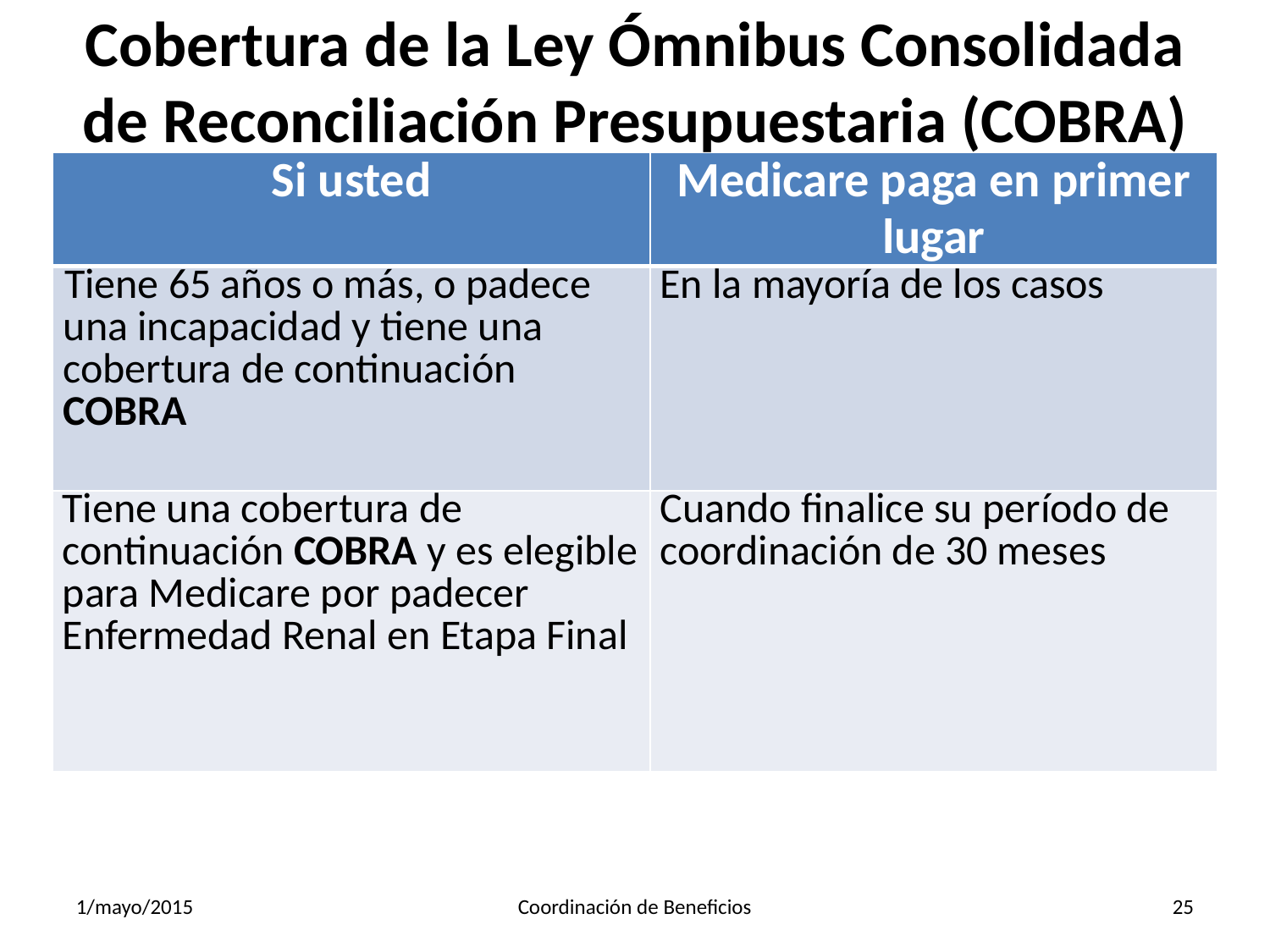

# Cobertura de la Ley Ómnibus Consolidada de Reconciliación Presupuestaria (COBRA)
| Si usted | Medicare paga en primer lugar |
| --- | --- |
| Tiene 65 años o más, o padece una incapacidad y tiene una cobertura de continuación COBRA | En la mayoría de los casos |
| Tiene una cobertura de continuación COBRA y es elegible para Medicare por padecer Enfermedad Renal en Etapa Final | Cuando finalice su período de coordinación de 30 meses |
1/mayo/2015
Coordinación de Beneficios
25